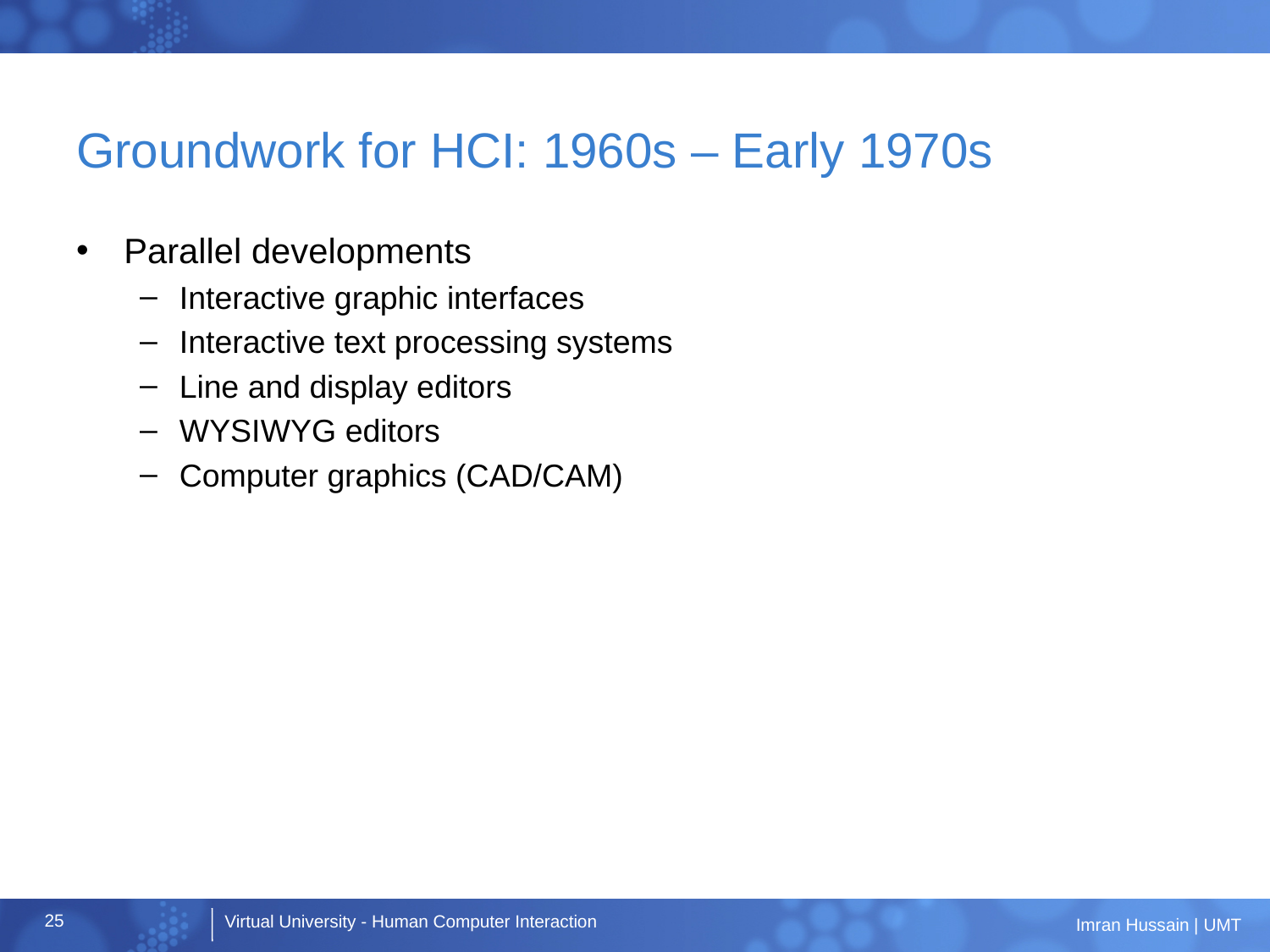

# Groundwork for HCI: 1960s – Early 1970s
Parallel developments
Interactive graphic interfaces
Interactive text processing systems
Line and display editors
WYSIWYG editors
Computer graphics (CAD/CAM)